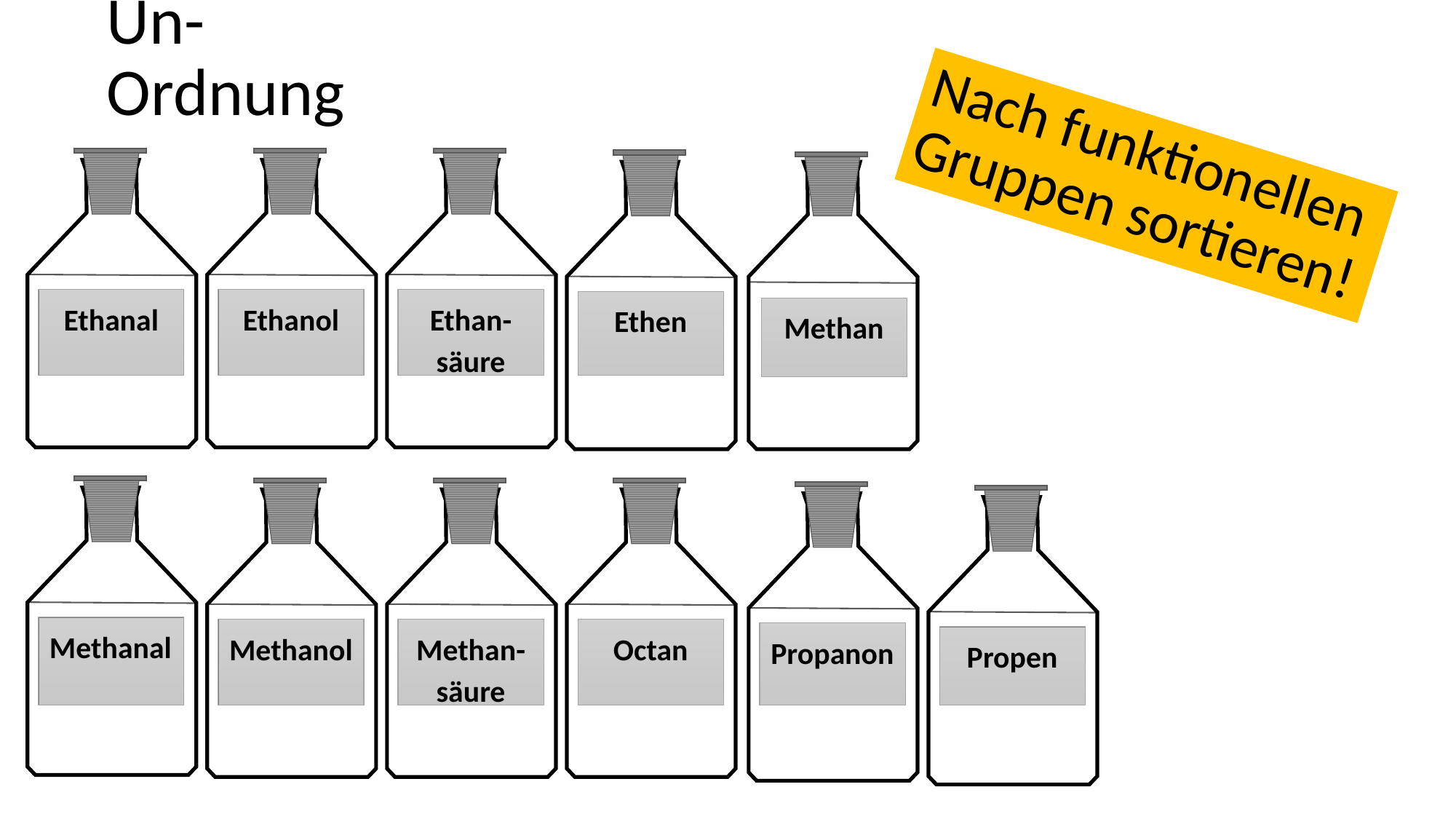

# Un-Ordnung
Nach funktionellen Gruppen sortieren!

Ethanal

Ethan-säure

Ethanol

Ethen

Methan

Methanal

Methanol

Methan-säure

Octan

Propanon

Propen